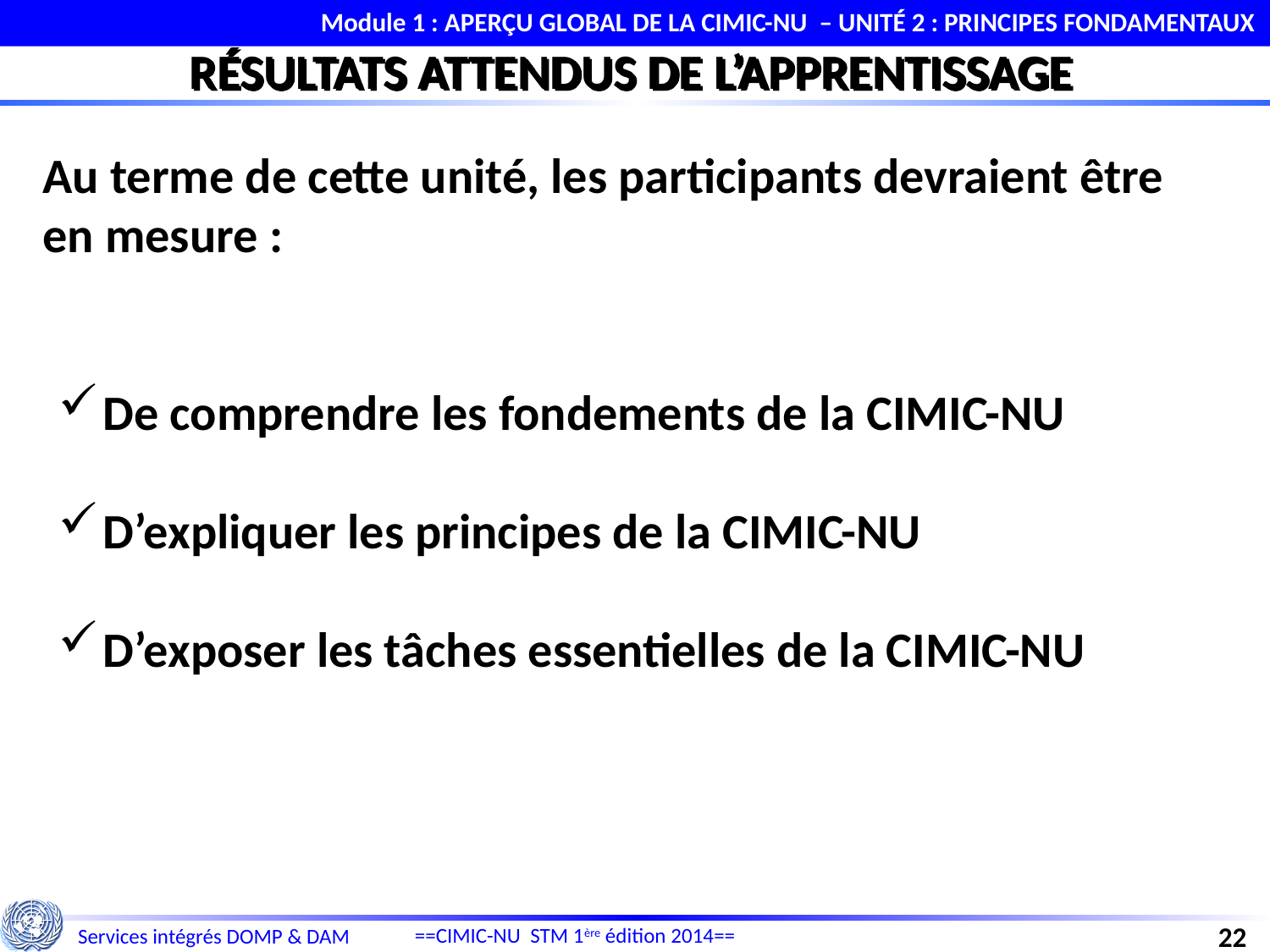

Module 1 : APERÇU GLOBAL DE LA CIMIC-NU  – UNITÉ 2 : PRINCIPES FONDAMENTAUX
RÉSULTATS ATTENDUS DE L’APPRENTISSAGE
Au terme de cette unité, les participants devraient être en mesure :

De comprendre les fondements de la CIMIC-NU

D’expliquer les principes de la CIMIC-NU

D’exposer les tâches essentielles de la CIMIC-NU

22
==CIMIC-NU  STM 1ère édition 2014==
Services intégrés DOMP & DAM